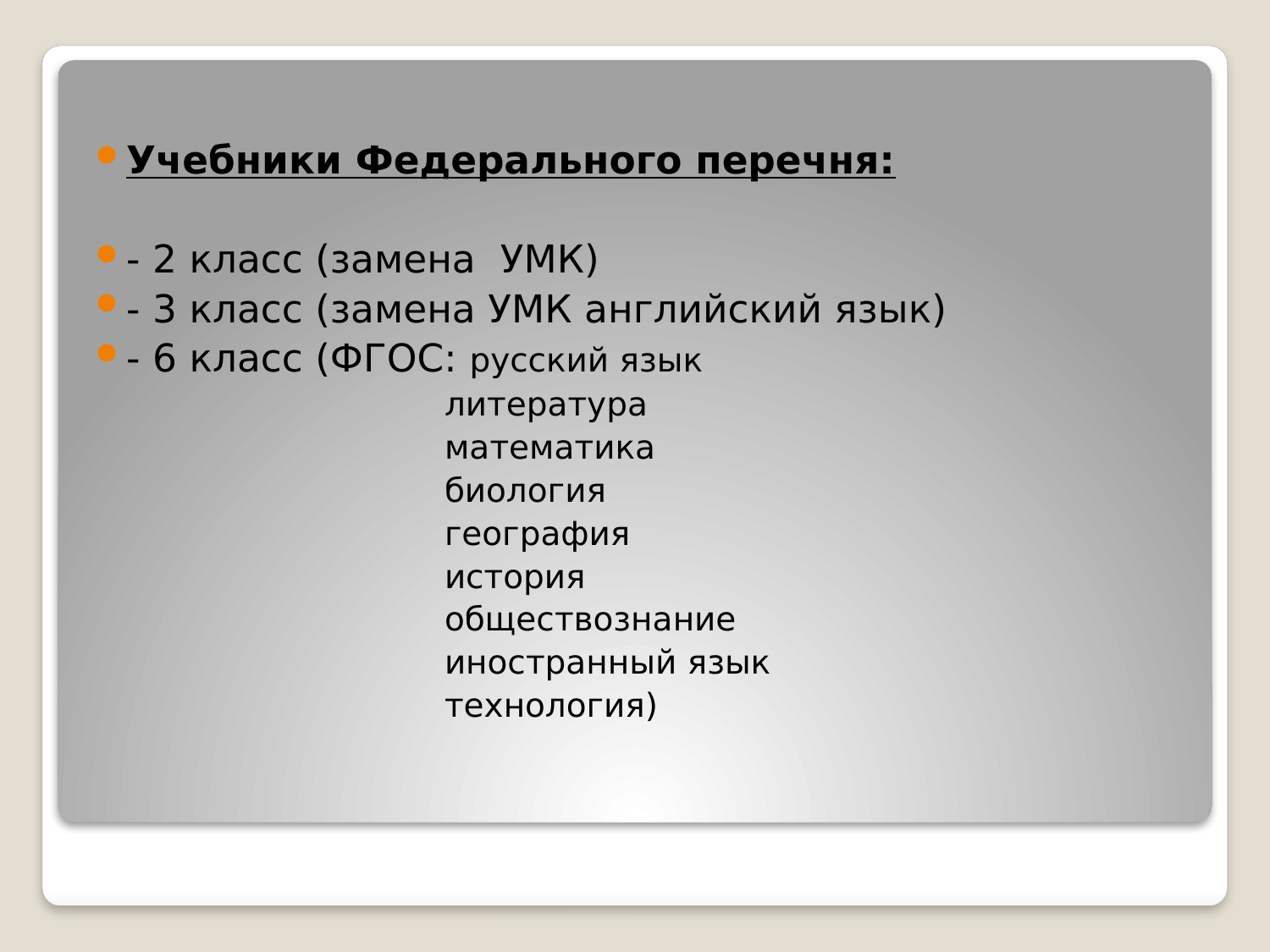

Учебники Федерального перечня:

- 2 класс (замена  УМК)
- 3 класс (замена УМК английский язык)
- 6 класс (ФГОС: русский язык
                                 литература
                                 математика
                                 биология
                                 география
                                 история
                                 обществознание
                                 иностранный язык
                                 технология)
#